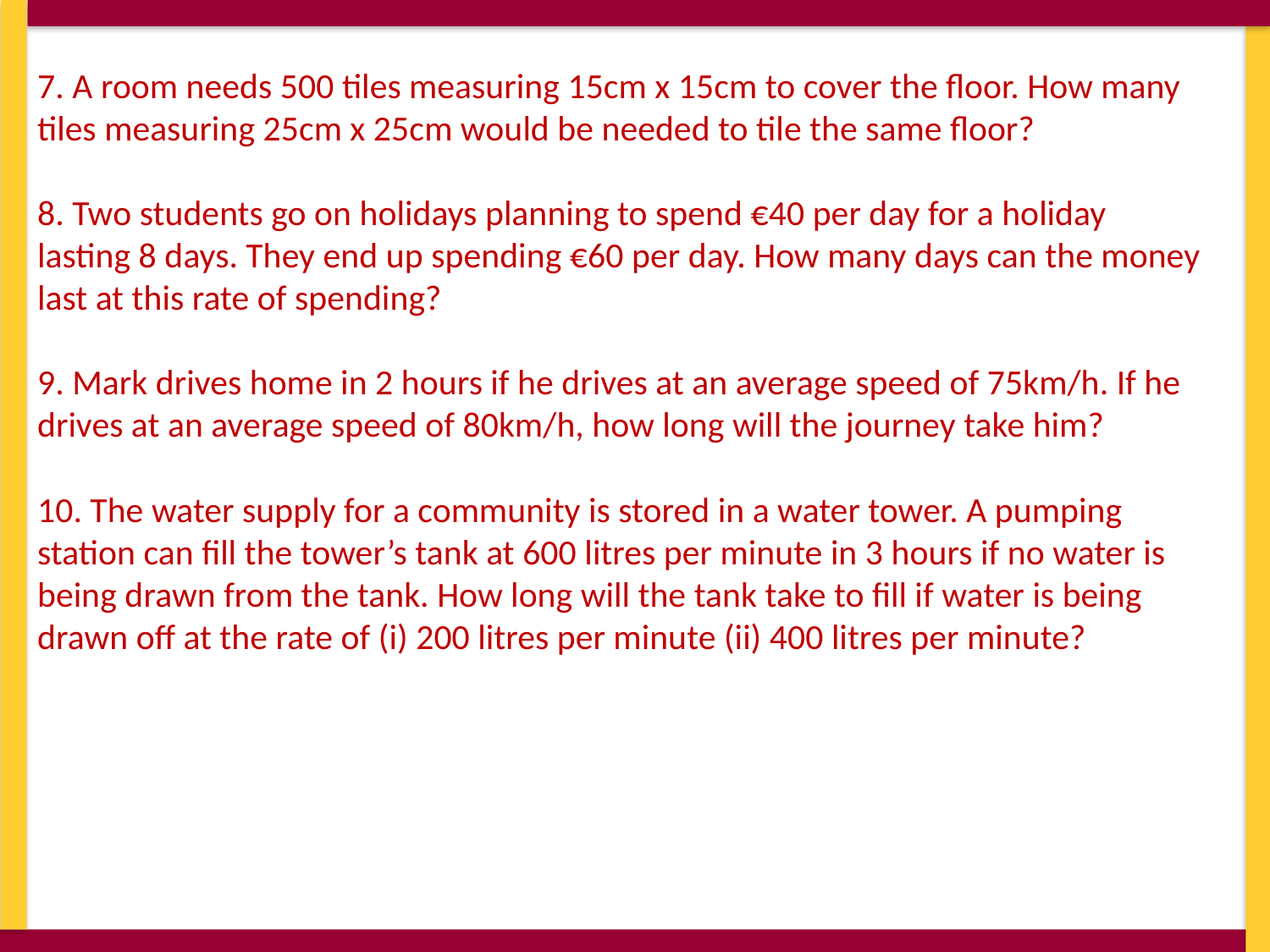

7. A room needs 500 tiles measuring 15cm x 15cm to cover the floor. How many
tiles measuring 25cm x 25cm would be needed to tile the same floor?

8. Two students go on holidays planning to spend €40 per day for a holiday
lasting 8 days. They end up spending €60 per day. How many days can the money last at this rate of spending?

9. Mark drives home in 2 hours if he drives at an average speed of 75km/h. If he
drives at an average speed of 80km/h, how long will the journey take him?

10. The water supply for a community is stored in a water tower. A pumping
station can fill the tower’s tank at 600 litres per minute in 3 hours if no water is being drawn from the tank. How long will the tank take to fill if water is being drawn off at the rate of (i) 200 litres per minute (ii) 400 litres per minute?